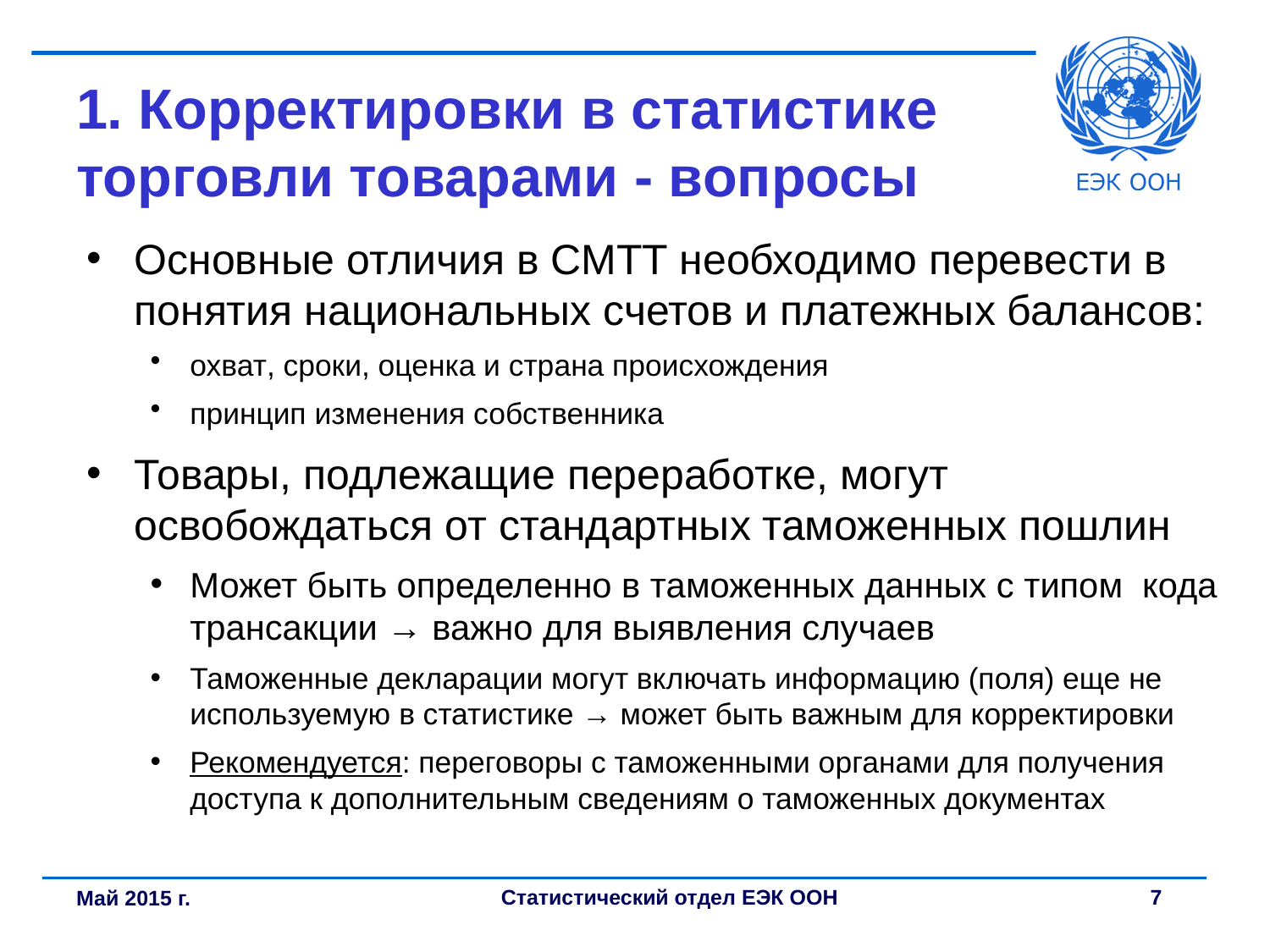

# 1. Корректировки в статистике торговли товарами - вопросы
Основные отличия в СМТТ необходимо перевести в понятия национальных счетов и платежных балансов:
охват, сроки, оценка и страна происхождения
принцип изменения собственника
Товары, подлежащие переработке, могут освобождаться от стандартных таможенных пошлин
Может быть определенно в таможенных данных с типом  кода трансакции → важно для выявления случаев
Таможенные декларации могут включать информацию (поля) еще не используемую в статистике → может быть важным для корректировки
Рекомендуется: переговоры с таможенными органами для получения доступа к дополнительным сведениям о таможенных документах
Май 2015 г.